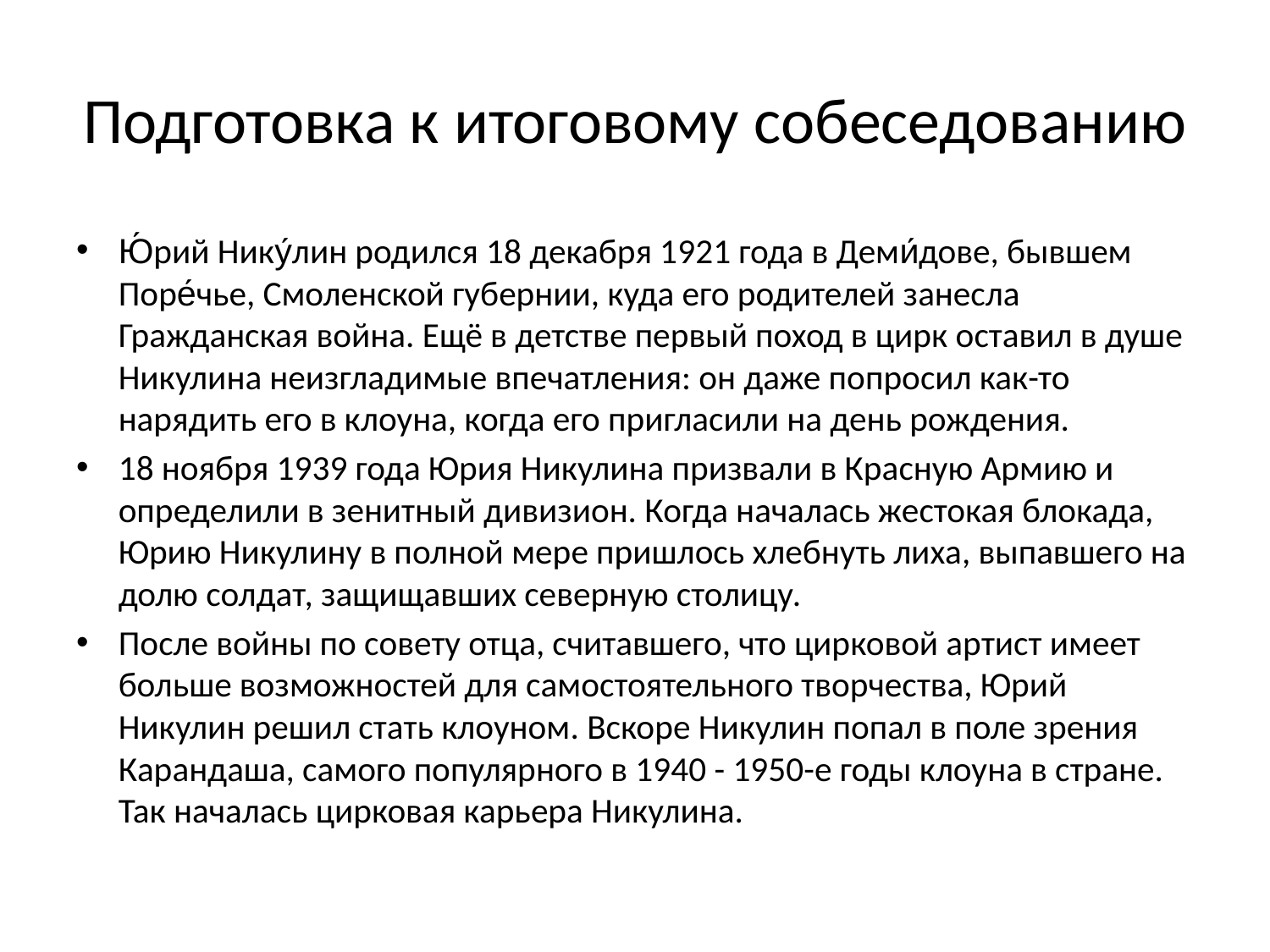

# Подготовка к итоговому собеседованию
Ю́рий Нику́лин родился 18 декабря 1921 года в Деми́дове, бывшем Поре́чье, Смоленской губернии, куда его родителей занесла Гражданская война. Ещё в детстве первый поход в цирк оставил в душе Никулина неизгладимые впечатления: он даже попросил как-то нарядить его в клоуна, когда его пригласили на день рождения.
18 ноября 1939 года Юрия Никулина призвали в Красную Армию и определили в зенитный дивизион. Когда началась жестокая блокада, Юрию Никулину в полной мере пришлось хлебнуть лиха, выпавшего на долю солдат, защищавших северную столицу.
После войны по совету отца, считавшего, что цирковой артист имеет больше возможностей для самостоятельного творчества, Юрий Никулин решил стать клоуном. Вскоре Никулин попал в поле зрения Карандаша, самого популярного в 1940 - 1950-е годы клоуна в стране. Так началась цирковая карьера Никулина.